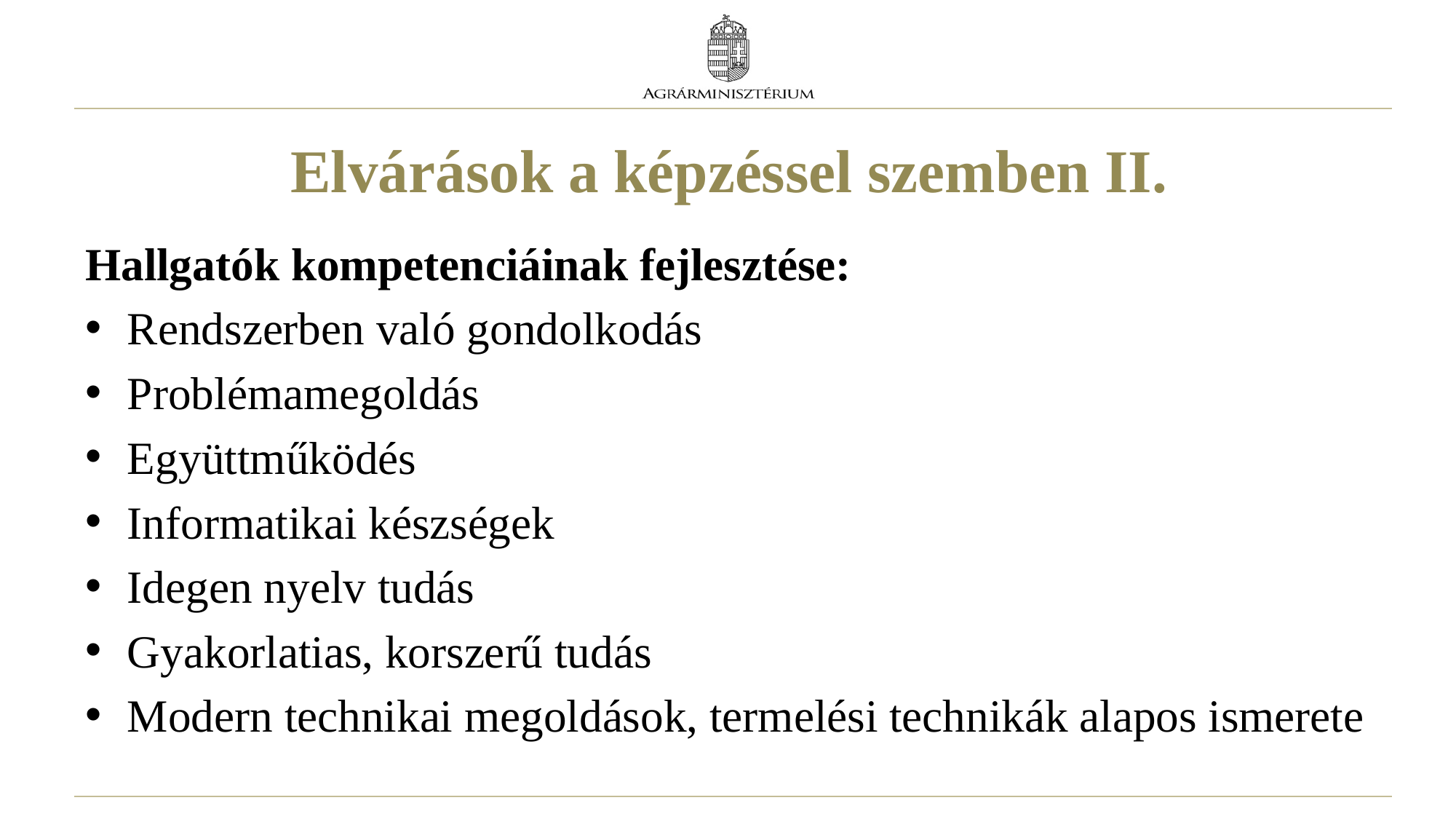

# Elvárások a képzéssel szemben II.
Hallgatók kompetenciáinak fejlesztése:
Rendszerben való gondolkodás
Problémamegoldás
Együttműködés
Informatikai készségek
Idegen nyelv tudás
Gyakorlatias, korszerű tudás
Modern technikai megoldások, termelési technikák alapos ismerete